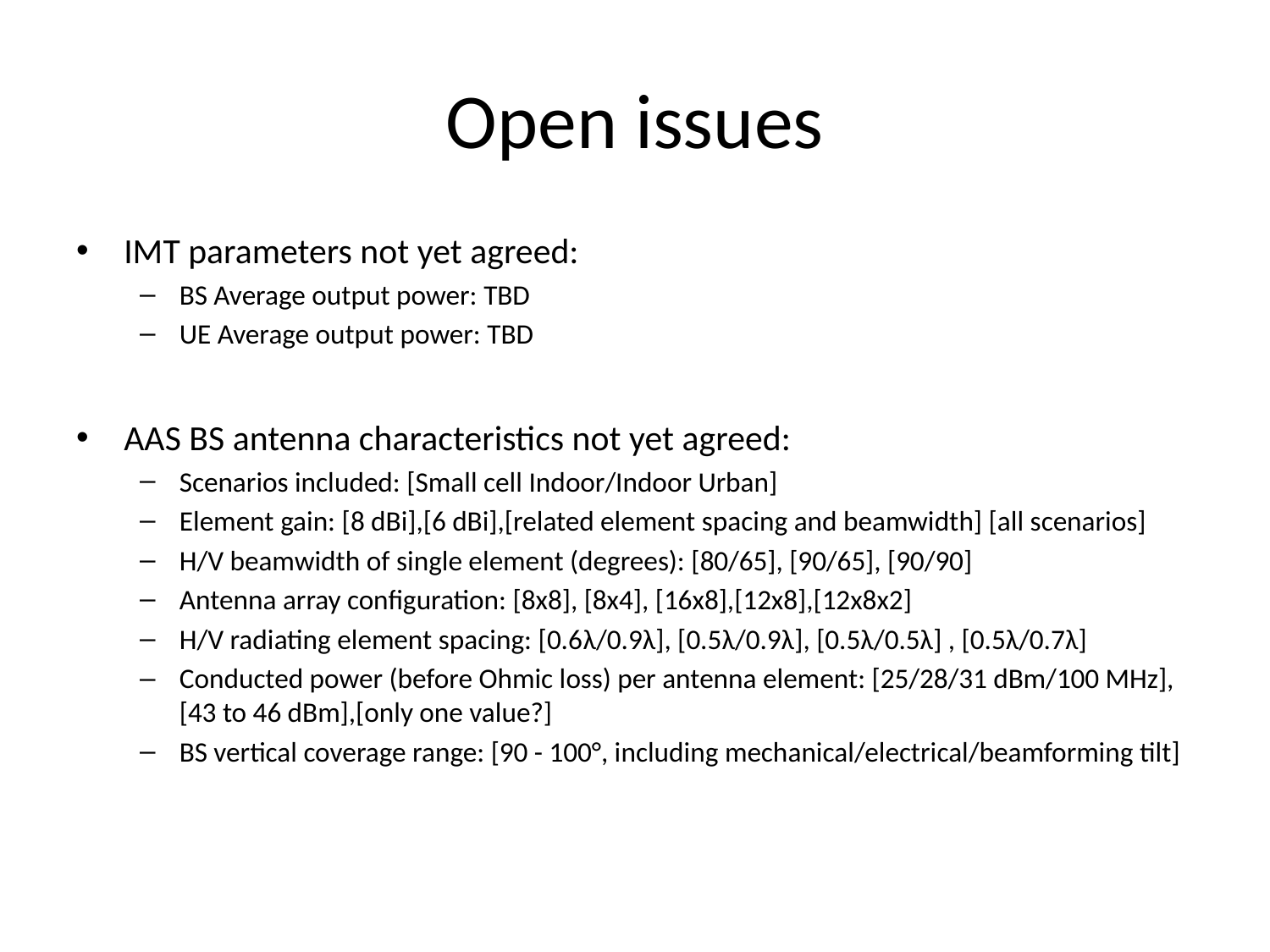

# Open issues
IMT parameters not yet agreed:
BS Average output power: TBD
UE Average output power: TBD

AAS BS antenna characteristics not yet agreed:
Scenarios included: [Small cell Indoor/Indoor Urban]
Element gain: [8 dBi],[6 dBi],[related element spacing and beamwidth] [all scenarios]
H/V beamwidth of single element (degrees): [80/65], [90/65], [90/90]
Antenna array configuration: [8x8], [8x4], [16x8],[12x8],[12x8x2]
H/V radiating element spacing: [0.6λ/0.9λ], [0.5λ/0.9λ], [0.5λ/0.5λ] , [0.5λ/0.7λ]
Conducted power (before Ohmic loss) per antenna element: [25/28/31 dBm/100 MHz], [43 to 46 dBm],[only one value?]
BS vertical coverage range: [90 - 100°, including mechanical/electrical/beamforming tilt]